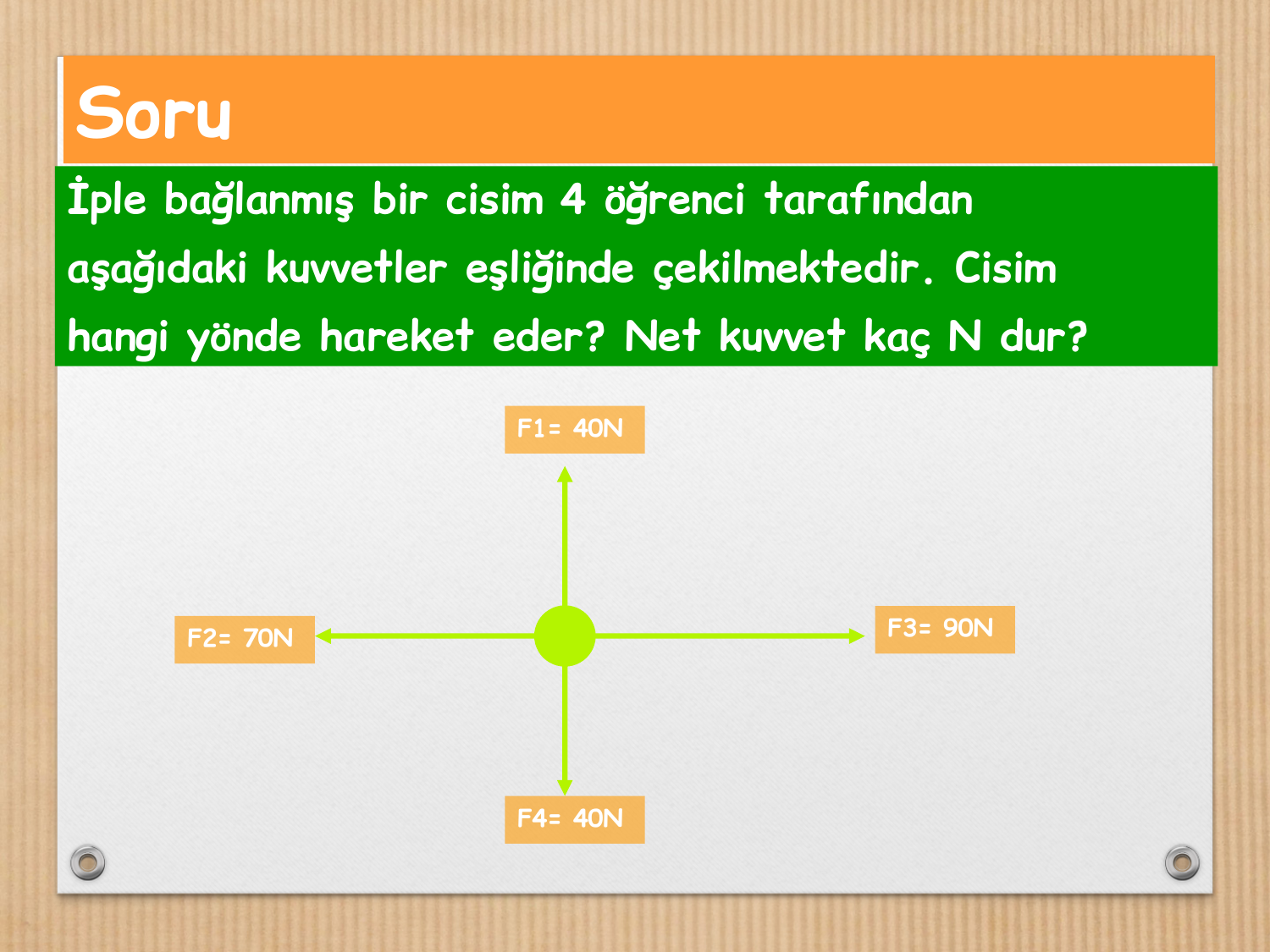

# Soru
İple bağlanmış bir cisim 4 öğrenci tarafından
aşağıdaki kuvvetler eşliğinde çekilmektedir. Cisim
hangi yönde hareket eder? Net kuvvet kaç N dur?
F1= 40N

F3= 90N
F2= 70N

F4= 40N